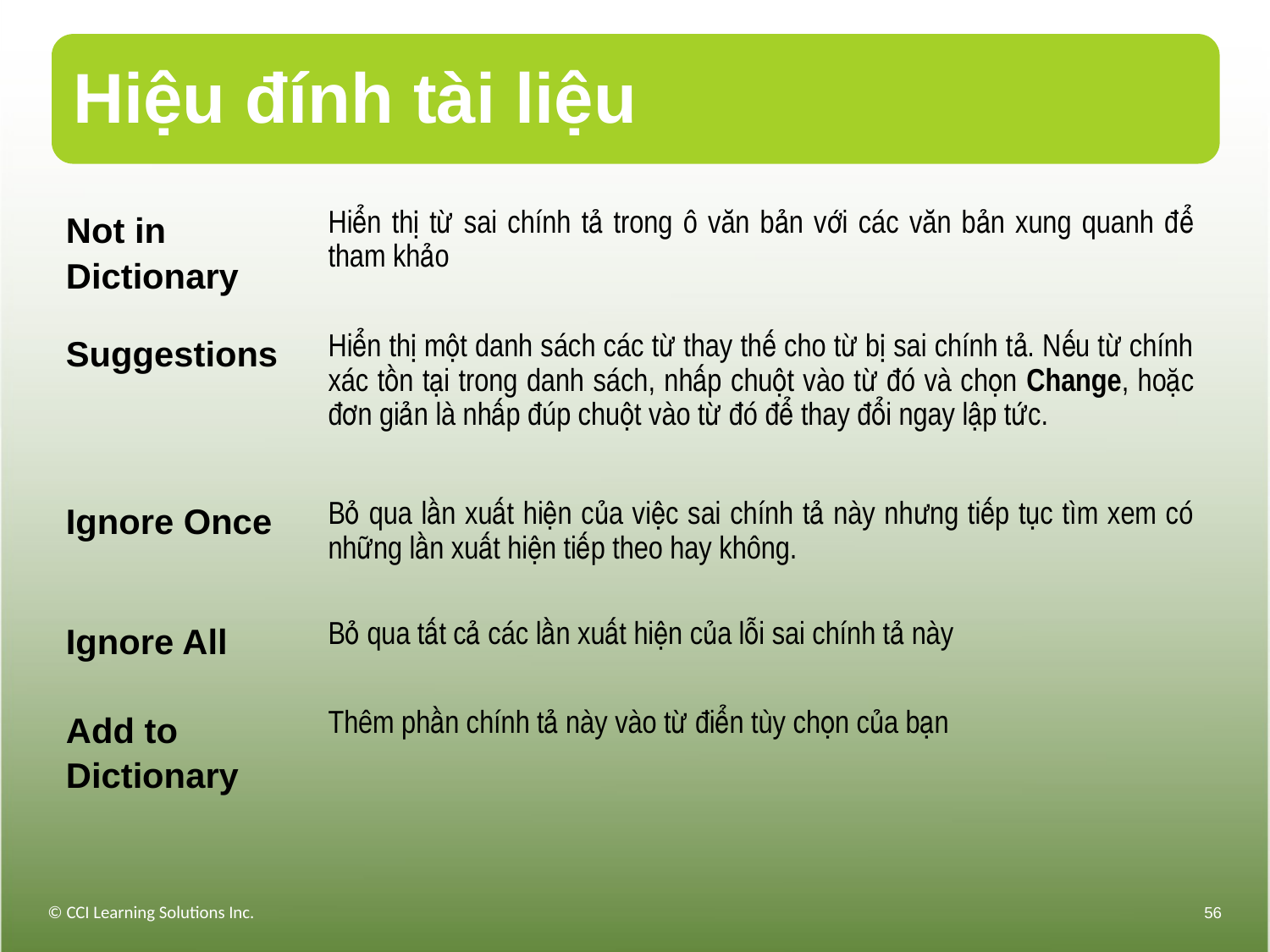

# Hiệu đính tài liệu
| Not in Dictionary | Hiển thị từ sai chính tả trong ô văn bản với các văn bản xung quanh để tham khảo |
| --- | --- |
| Suggestions | Hiển thị một danh sách các từ thay thế cho từ bị sai chính tả. Nếu từ chính xác tồn tại trong danh sách, nhấp chuột vào từ đó và chọn Change, hoặc đơn giản là nhấp đúp chuột vào từ đó để thay đổi ngay lập tức. |
| Ignore Once | Bỏ qua lần xuất hiện của việc sai chính tả này nhưng tiếp tục tìm xem có những lần xuất hiện tiếp theo hay không. |
| Ignore All | Bỏ qua tất cả các lần xuất hiện của lỗi sai chính tả này |
| Add to Dictionary | Thêm phần chính tả này vào từ điển tùy chọn của bạn |
© CCI Learning Solutions Inc.
56